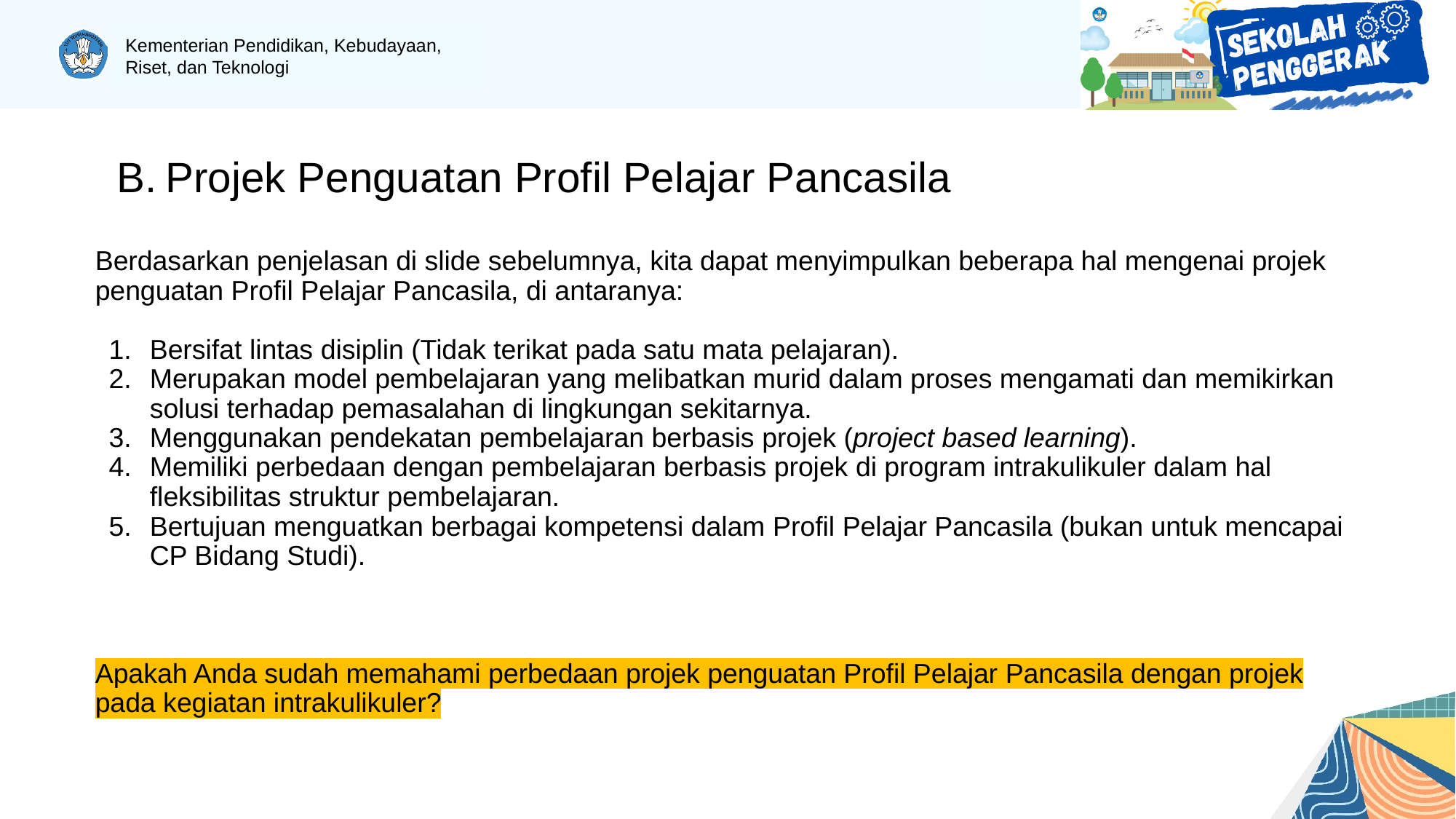

# Projek Penguatan Profil Pelajar Pancasila

Berdasarkan penjelasan di slide sebelumnya, kita dapat menyimpulkan beberapa hal mengenai projek penguatan Profil Pelajar Pancasila, di antaranya:

Bersifat lintas disiplin (Tidak terikat pada satu mata pelajaran).
Merupakan model pembelajaran yang melibatkan murid dalam proses mengamati dan memikirkan solusi terhadap pemasalahan di lingkungan sekitarnya.
Menggunakan pendekatan pembelajaran berbasis projek (project based learning).
Memiliki perbedaan dengan pembelajaran berbasis projek di program intrakulikuler dalam hal fleksibilitas struktur pembelajaran.
Bertujuan menguatkan berbagai kompetensi dalam Profil Pelajar Pancasila (bukan untuk mencapai CP Bidang Studi).

Apakah Anda sudah memahami perbedaan projek penguatan Profil Pelajar Pancasila dengan projek pada kegiatan intrakulikuler?